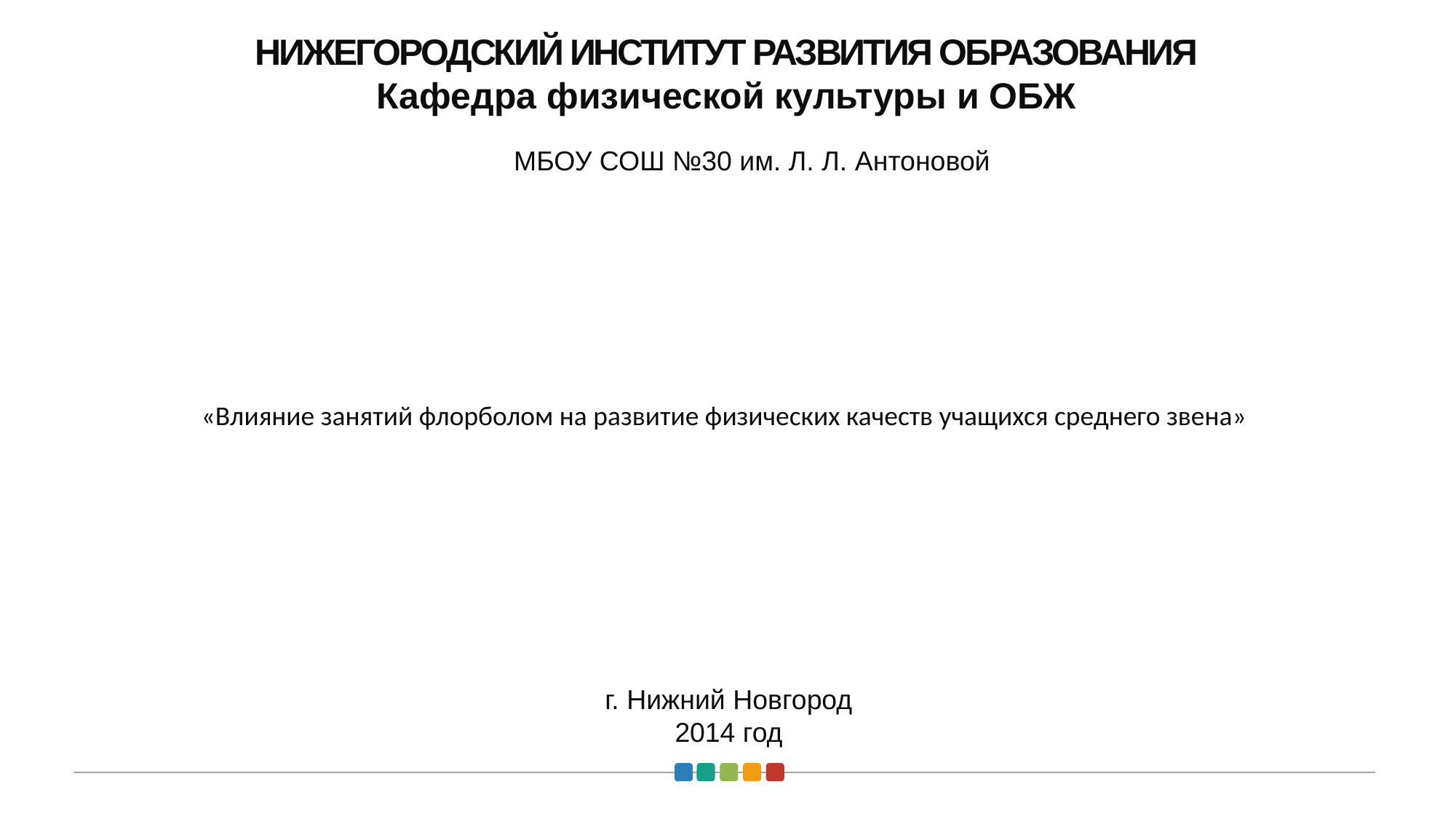

НИЖЕГОРОДСКИЙ ИНСТИТУТ РАЗВИТИЯ ОБРАЗОВАНИЯ
Кафедра физической культуры и ОБЖ

МБОУ СОШ №30 им. Л. Л. Антоновой
«Влияние занятий флорболом на развитие физических качеств учащихся среднего звена»
г. Нижний Новгород
2014 год